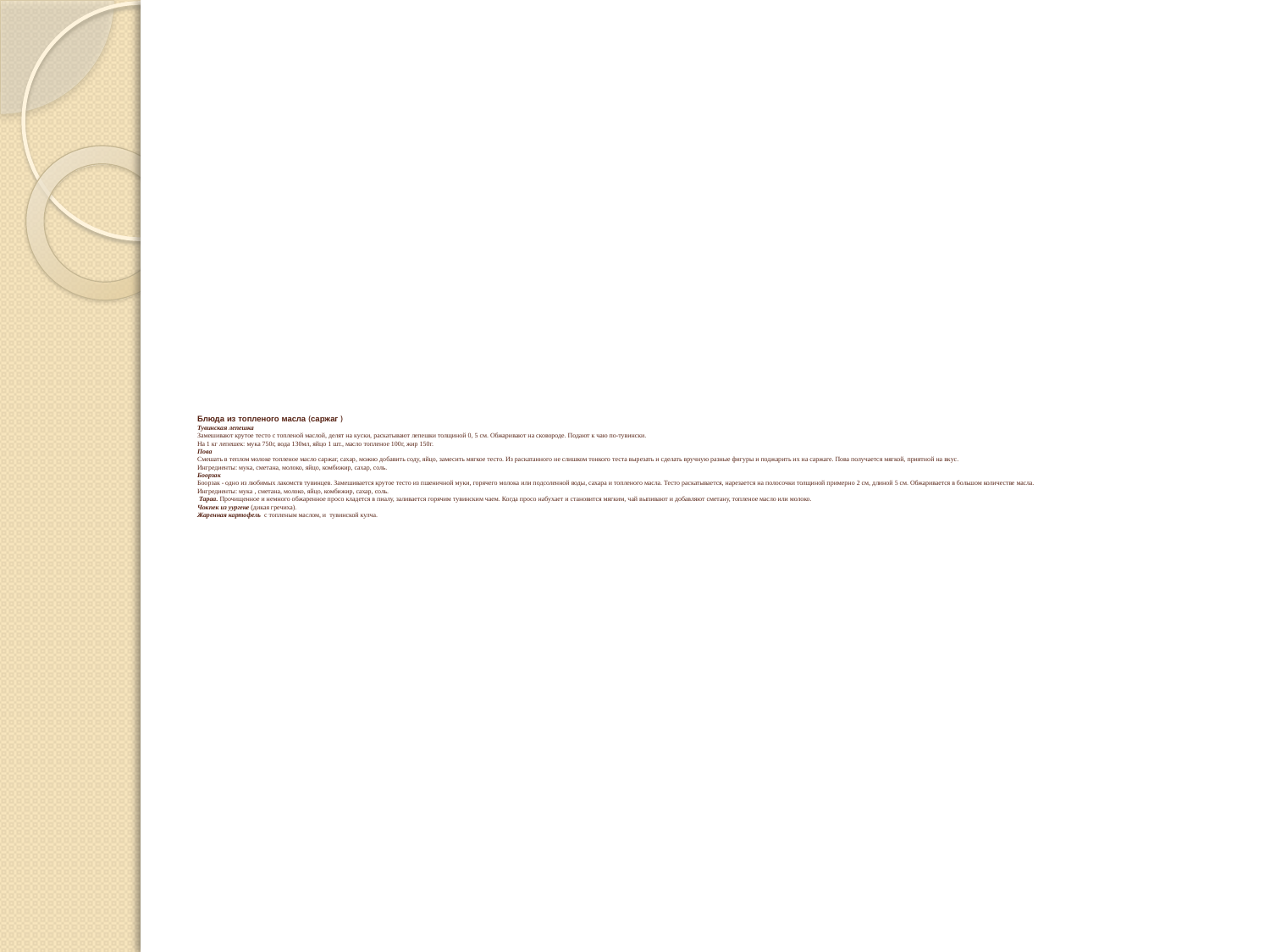

# Блюда из топленого масла (саржаг ) Тувинская лепешка Замешивают крутое тесто с топленой маслой, делят на куски, раскатывают лепешки толщиной 0, 5 см. Обжаривают на сковороде. Подают к чаю по-тувински. На 1 кг лепешек: мука 750г, вода 130мл, яйцо 1 шт., масло топленое 100г, жир 150г. Пова Смешать в теплом молоке топленое масло саржаг, сахар, можно добавить соду, яйцо, замесить мягкое тесто. Из раскатанного не слишком тонкого теста вырезать и сделать вручную разные фигуры и поджарить их на саржаге. Пова получается мягкой, приятной на вкус. Ингредиенты: мука, сметана, молоко, яйцо, комбижир, сахар, соль. Боорзак Боорзак - одно из любимых лакомств тувинцев. Замешивается крутое тесто из пшеничной муки, горячего молока или подсоленной воды, сахара и топленого масла. Тесто раскатывается, нарезается на полосочки толщиной примерно 2 см, длиной 5 см. Обжаривается в большом количестве масла. Ингредиенты: мука , сметана, молоко, яйцо, комбижир, сахар, соль. Тараа. Прочищенное и немного обжаренное просо кладется в пиалу, заливается горячим тувинским чаем. Когда просо набухает и становится мягким, чай выпивают и добавляют сметану, топленое масло или молоко. Чокпек из уургене (дикая гречиха). Жаренная картофель  с топленым маслом, и  тувинской кулча.